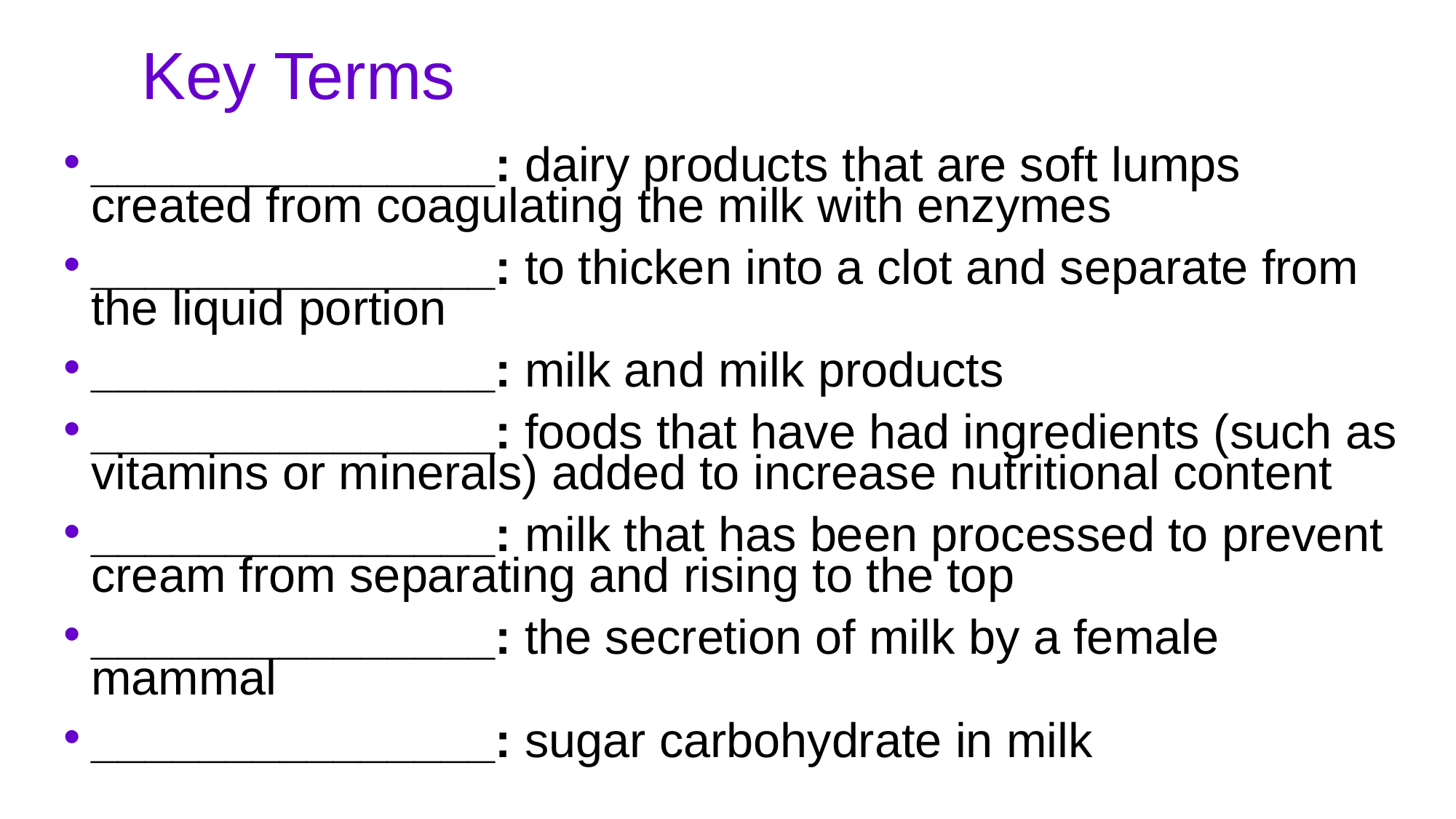

# Key Terms
_______________: dairy products that are soft lumps created from coagulating the milk with enzymes
_______________: to thicken into a clot and separate from the liquid portion
_______________: milk and milk products
_______________: foods that have had ingredients (such as vitamins or minerals) added to increase nutritional content
_______________: milk that has been processed to prevent cream from separating and rising to the top
_______________: the secretion of milk by a female mammal
_______________: sugar carbohydrate in milk